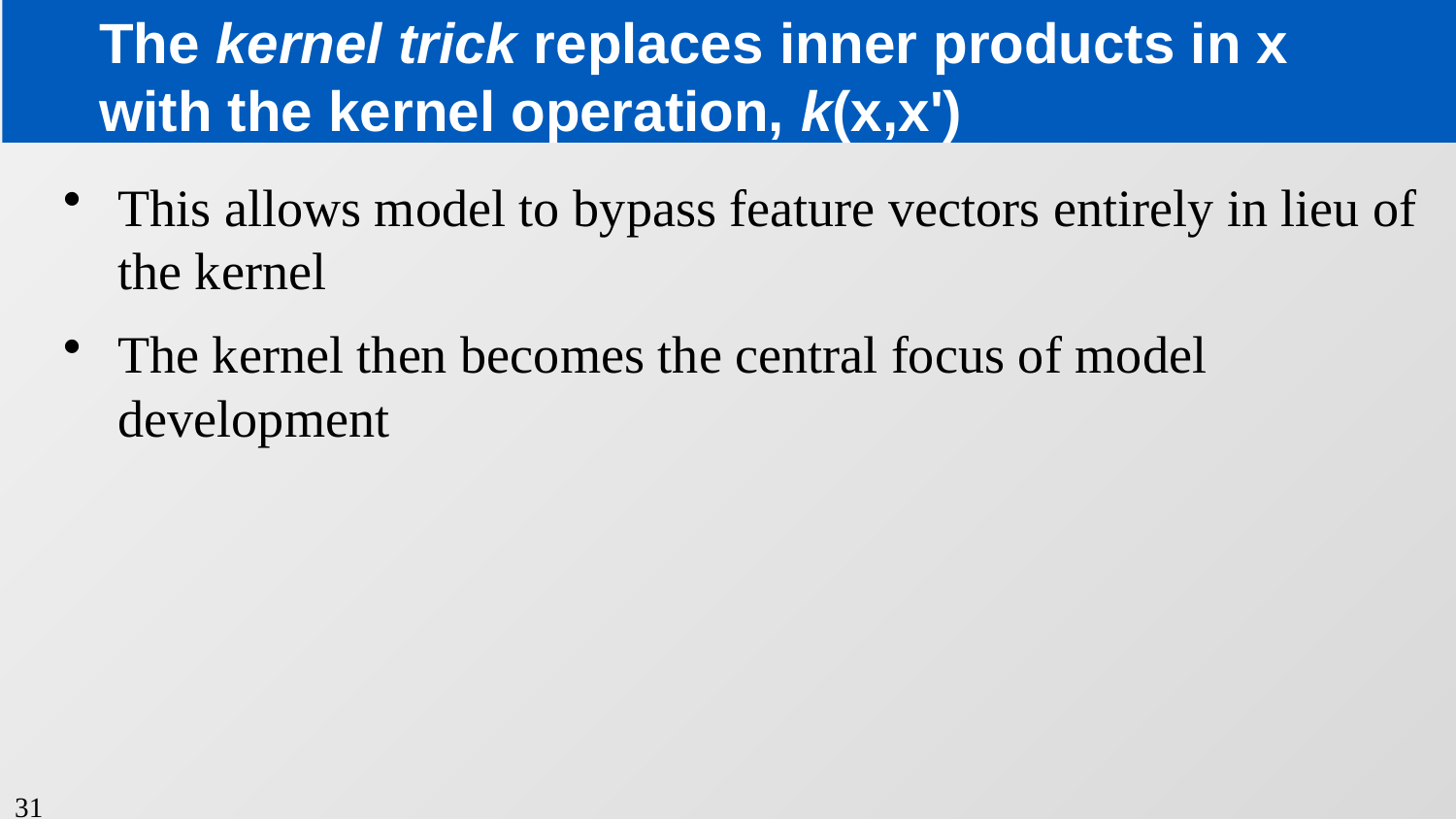

# The kernel trick replaces inner products in x with the kernel operation, k(x,x')
This allows model to bypass feature vectors entirely in lieu of the kernel
The kernel then becomes the central focus of model development
31